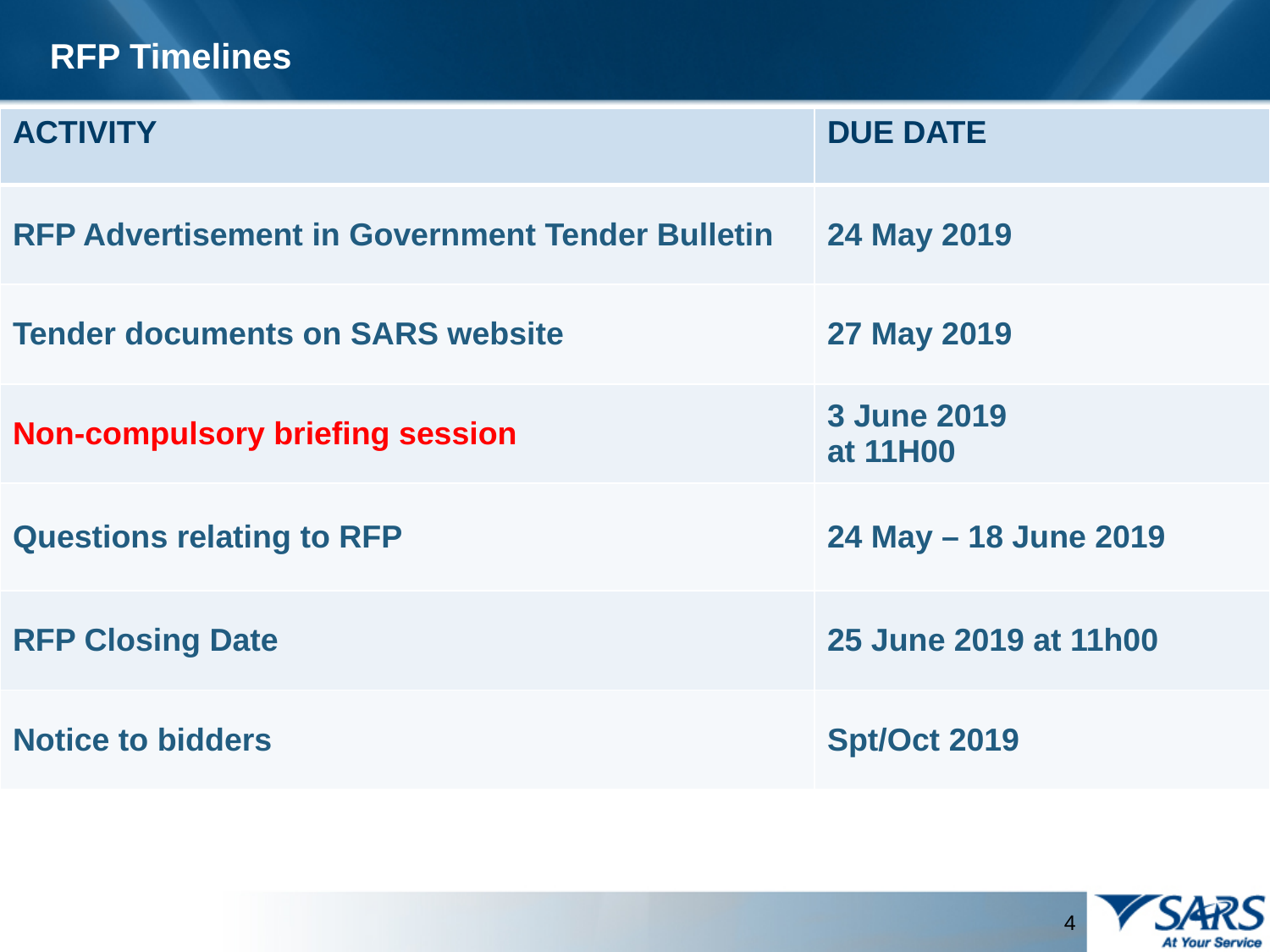

RFP Timelines
| ACTIVITY | DUE DATE |
| --- | --- |
| RFP Advertisement in Government Tender Bulletin | 24 May 2019 |
| Tender documents on SARS website | 27 May 2019 |
| Non-compulsory briefing session | 3 June 2019 at 11H00 |
| Questions relating to RFP | 24 May – 18 June 2019 |
| RFP Closing Date | 25 June 2019 at 11h00 |
| Notice to bidders | Spt/Oct 2019 |
4